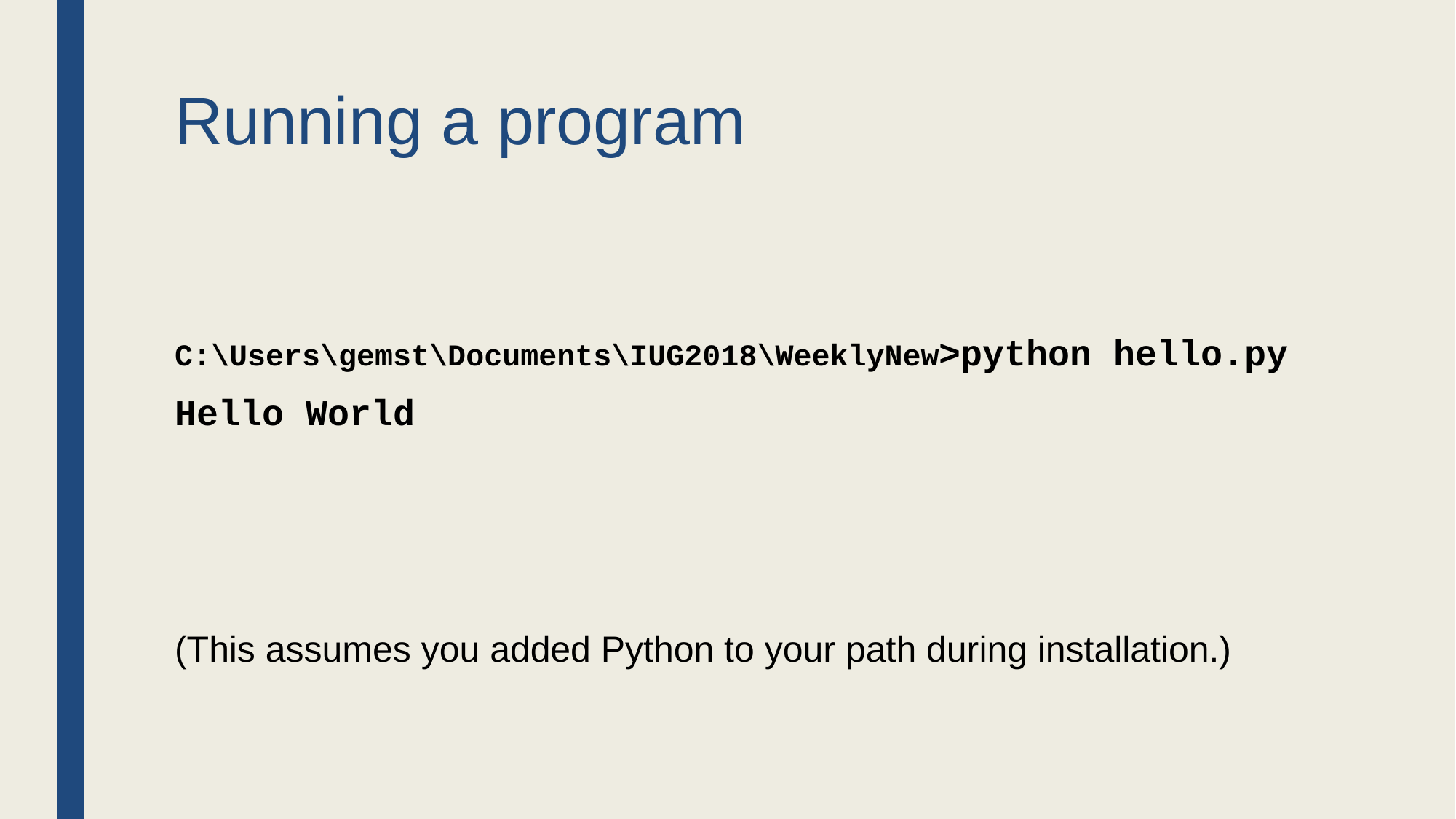

# Running a program

C:\Users\gemst\Documents\IUG2018\WeeklyNew>python hello.py
Hello World

(This assumes you added Python to your path during installation.)